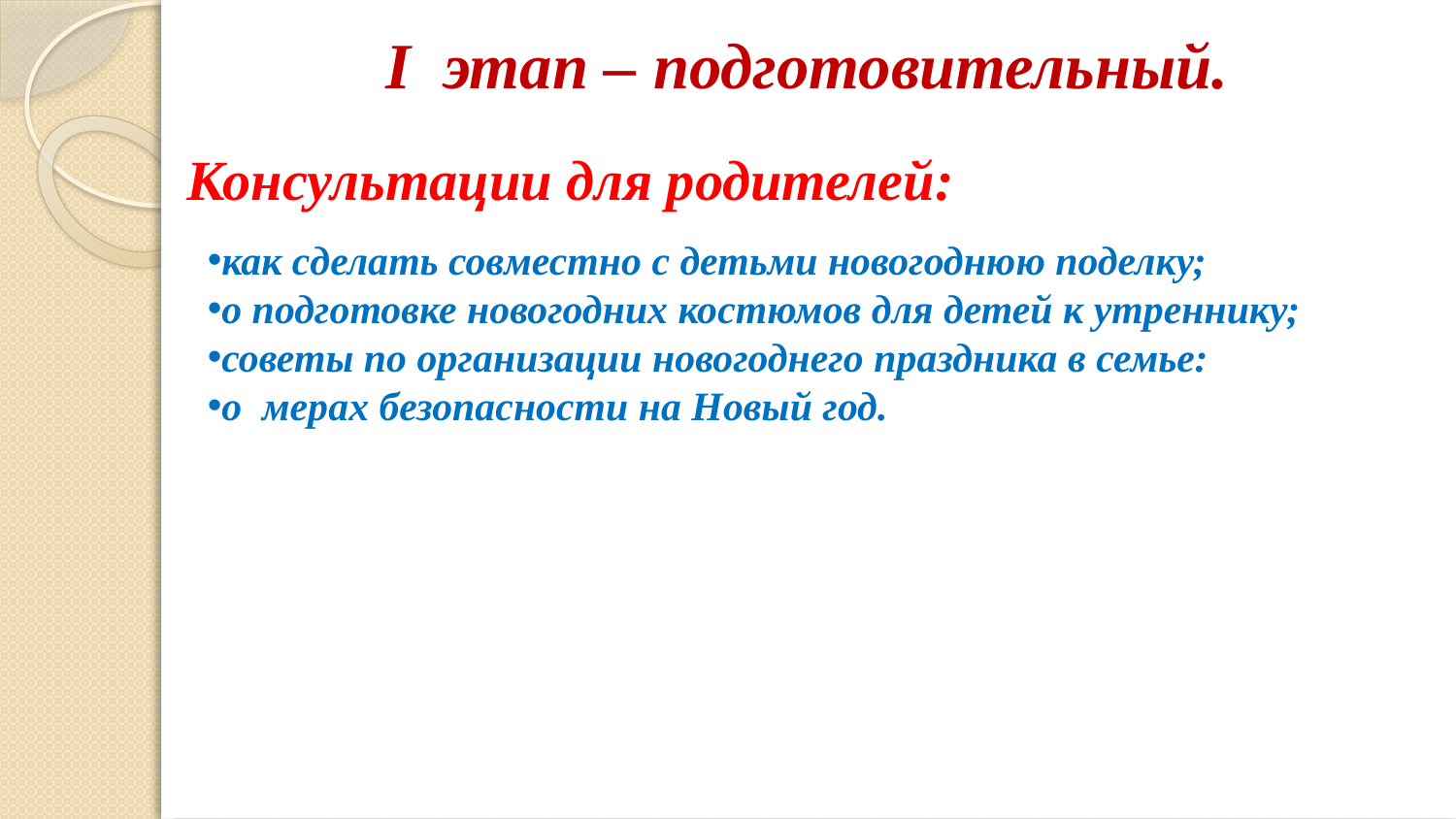

# I  этап – подготовительный.
Консультации для родителей:

как сделать совместно с детьми новогоднюю поделку;
о подготовке новогодних костюмов для детей к утреннику;
советы по организации новогоднего праздника в семье:
о  мерах безопасности на Новый год.